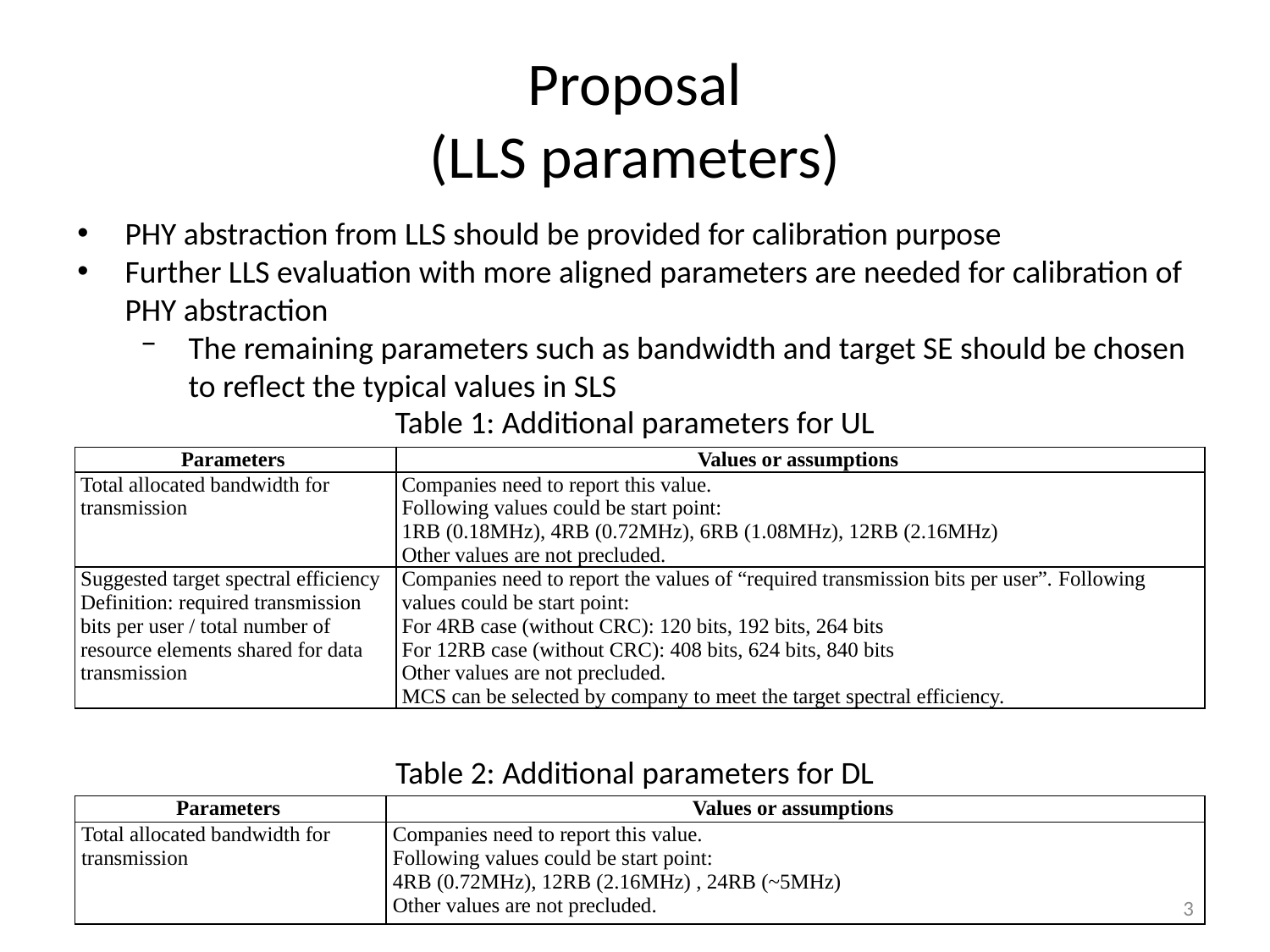

# Proposal (LLS parameters)
PHY abstraction from LLS should be provided for calibration purpose
Further LLS evaluation with more aligned parameters are needed for calibration of PHY abstraction
The remaining parameters such as bandwidth and target SE should be chosen to reflect the typical values in SLS
Table 1: Additional parameters for UL
| Parameters | Values or assumptions |
| --- | --- |
| Total allocated bandwidth for transmission | Companies need to report this value. Following values could be start point: 1RB (0.18MHz), 4RB (0.72MHz), 6RB (1.08MHz), 12RB (2.16MHz) Other values are not precluded. |
| Suggested target spectral efficiency Definition: required transmission bits per user / total number of resource elements shared for data transmission | Companies need to report the values of “required transmission bits per user”. Following values could be start point: For 4RB case (without CRC): 120 bits, 192 bits, 264 bits For 12RB case (without CRC): 408 bits, 624 bits, 840 bits Other values are not precluded. MCS can be selected by company to meet the target spectral efficiency. |
Table 2: Additional parameters for DL
| Parameters | Values or assumptions |
| --- | --- |
| Total allocated bandwidth for transmission | Companies need to report this value. Following values could be start point: 4RB (0.72MHz), 12RB (2.16MHz) , 24RB (~5MHz) Other values are not precluded. |
3